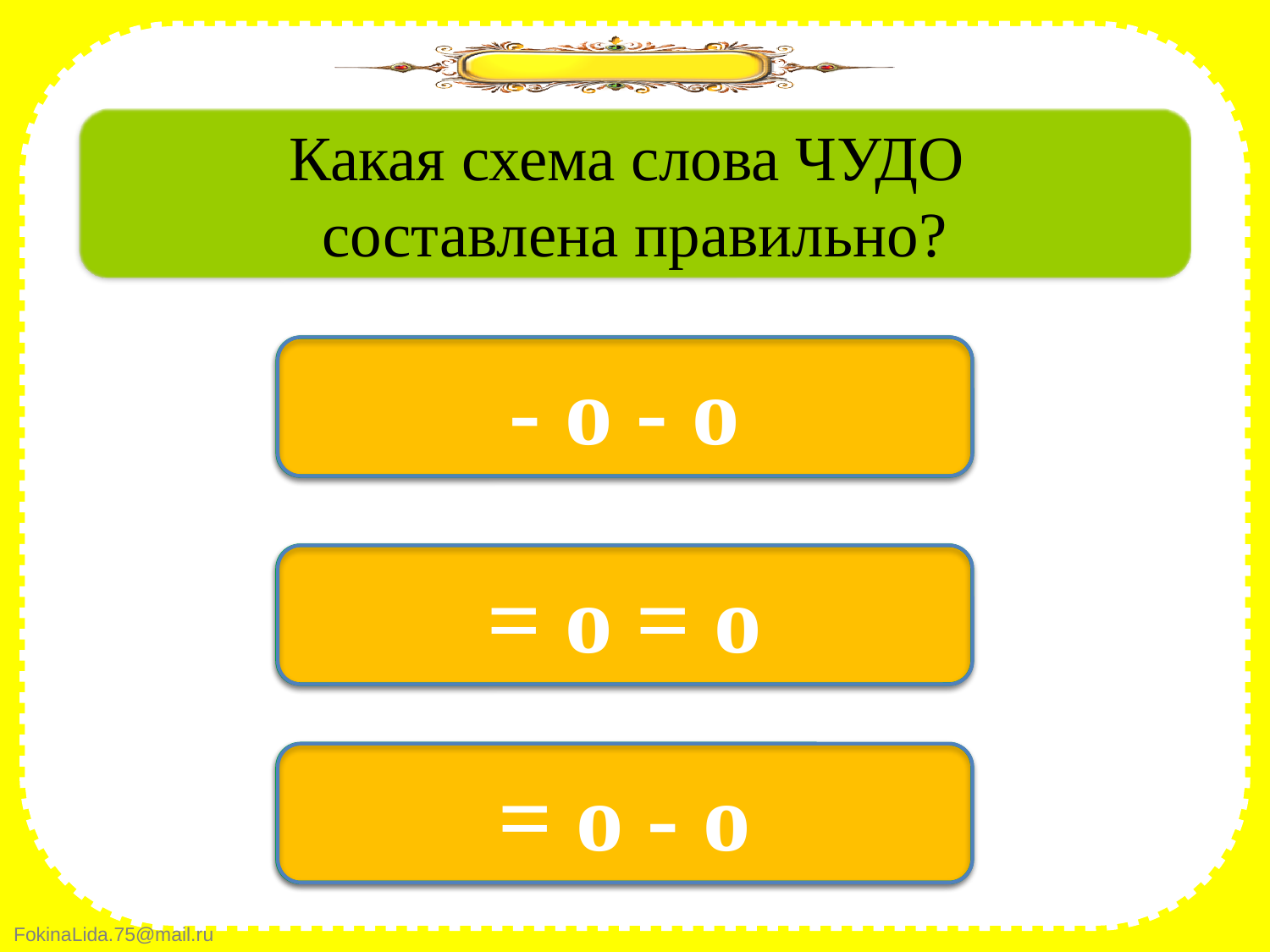

Какая схема слова ЧУДО
составлена правильно?
нет

- о - о
нет
= о = о

да
= о - о